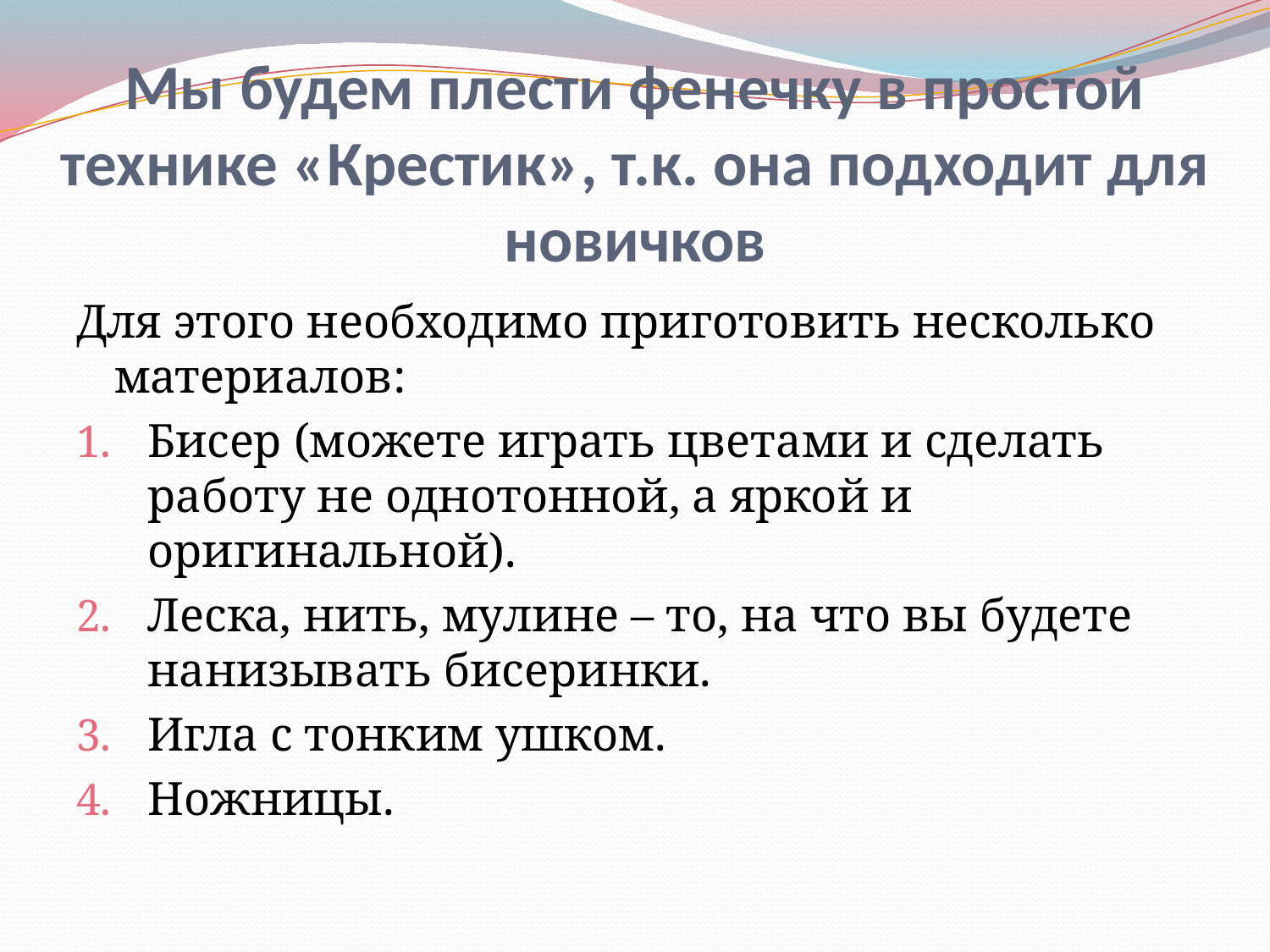

# Мы будем плести фенечку в простой технике «Крестик», т.к. она подходит для новичков
Для этого необходимо приготовить несколько материалов:
Бисер (можете играть цветами и сделать работу не однотонной, а яркой и оригинальной).
Леска, нить, мулине – то, на что вы будете нанизывать бисеринки.
Игла с тонким ушком.
Ножницы.